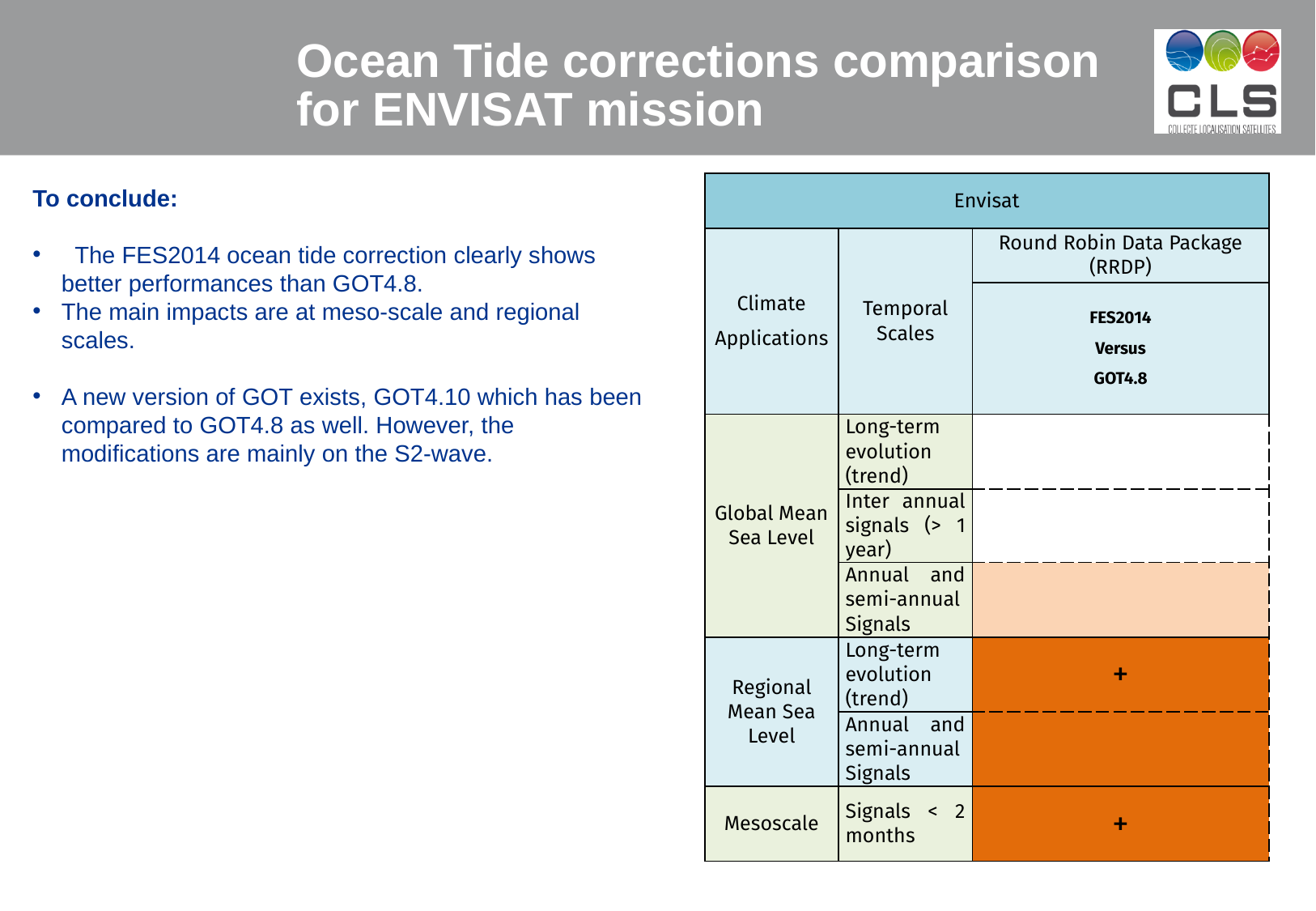

Ocean Tide corrections comparison for ENVISAT mission
| Envisat |  |  |
| --- | --- | --- |
| Climate Applications | Temporal Scales | Round Robin Data Package (RRDP) |
|  |  | FES2014 Versus GOT4.8 |
| Global Mean Sea Level | Long-term evolution (trend) |  |
|  | Inter annual signals (> 1 year) |  |
|  | Annual and semi-annual Signals |  |
| Regional Mean Sea Level | Long-term evolution (trend) | + |
|  | Annual and semi-annual Signals |  |
| Mesoscale | Signals < 2 months | + |
To conclude:

  The FES2014 ocean tide correction clearly shows better performances than GOT4.8.
The main impacts are at meso-scale and regional scales.

A new version of GOT exists, GOT4.10 which has been compared to GOT4.8 as well. However, the modifications are mainly on the S2-wave.